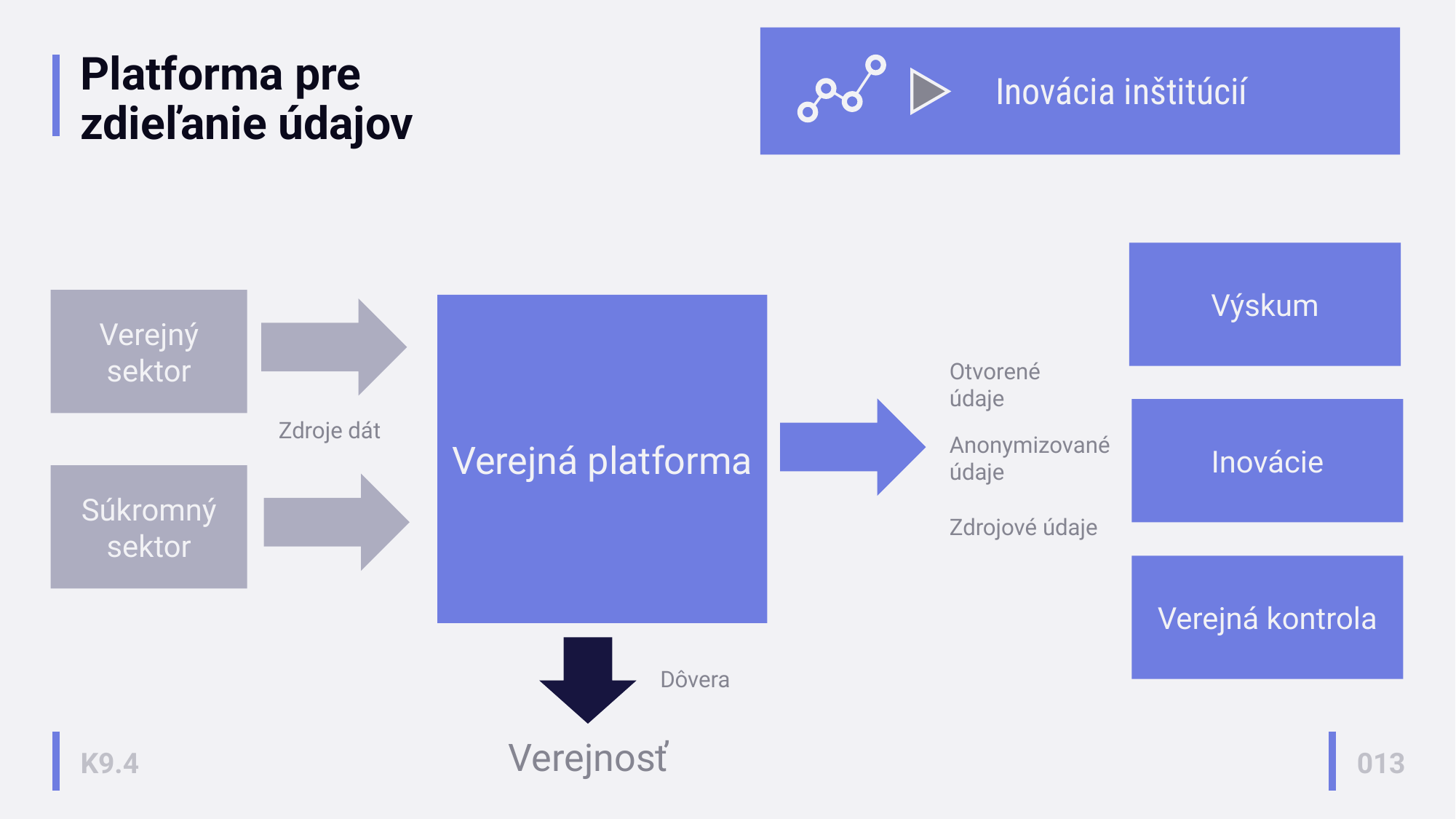

Inovácia inštitúcií

# Platforma pre zdieľanie údajov
Výskum
Verejný sektor
Verejná platforma

Otvorené údaje

Inovácie
Zdroje dát
Anonymizované údaje
Súkromný sektor

Zdrojové údaje
Verejná kontrola

Dôvera
Verejnosť
013